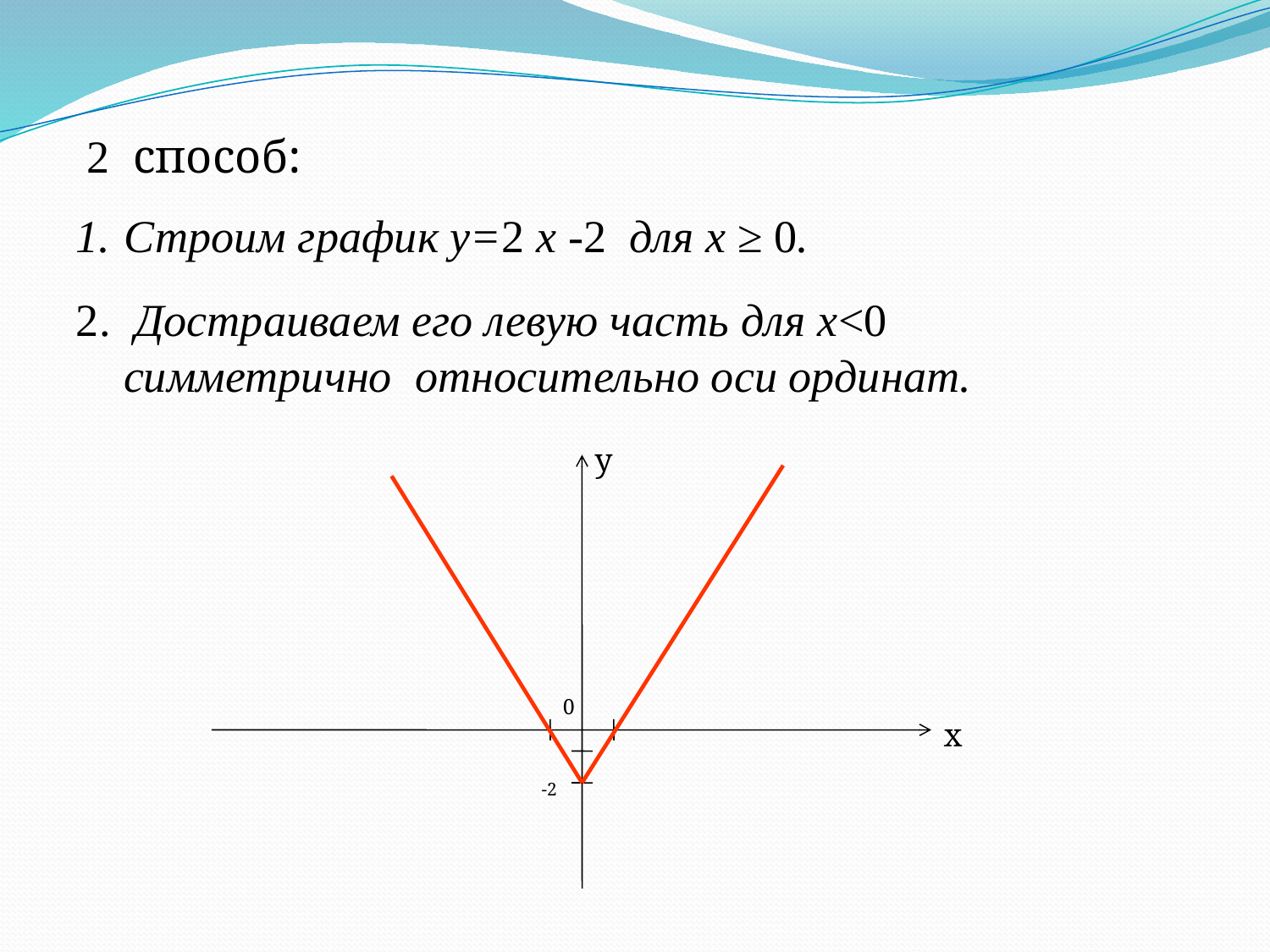

2  способ:

Строим график у=2 х -2  для х ≥ 0.
2.  Достраиваем его левую часть для х<0 симметрично  относительно оси ординат.
у

0
х

-2